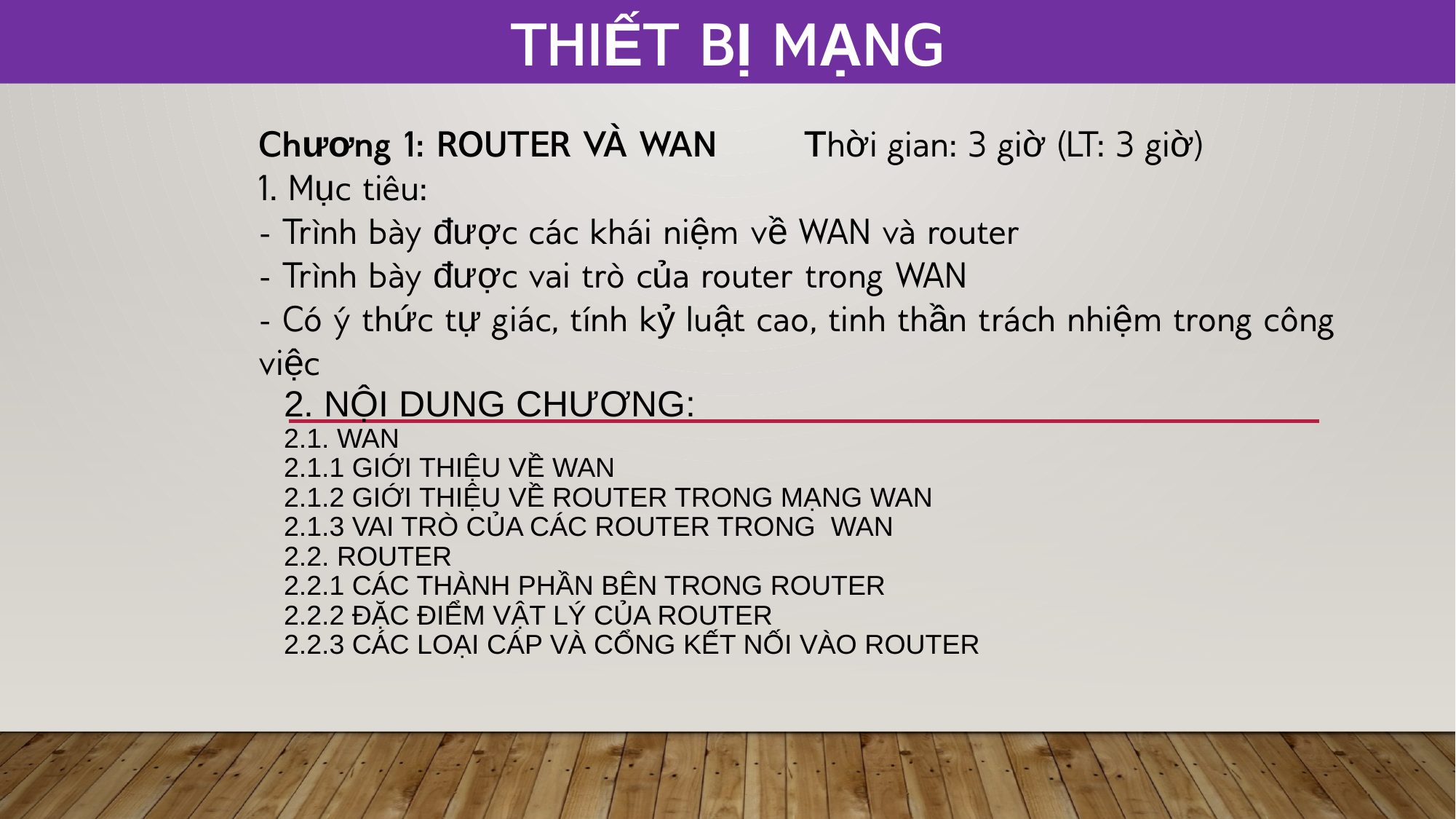

THIẾT BỊ MẠNG
Chương 1: ROUTER VÀ WAN	Thời gian: 3 giờ (LT: 3 giờ)
1. Mục tiêu:
- Trình bày được các khái niệm về WAN và router
- Trình bày được vai trò của router trong WAN
- Có ý thức tự giác, tính kỷ luật cao, tinh thần trách nhiệm trong công việc
# 2. Nội dung chương: 2.1. WAN 2.1.1 Giới thiệu về WAN 2.1.2 Giới thiệu về router trong mạng WAN 2.1.3 Vai trò của các router trong  WAN 2.2. Router 2.2.1 Các thành phần bên trong router 2.2.2 Đặc điểm vật lý của router 2.2.3 Các loại cáp và cổng kết nối vào router